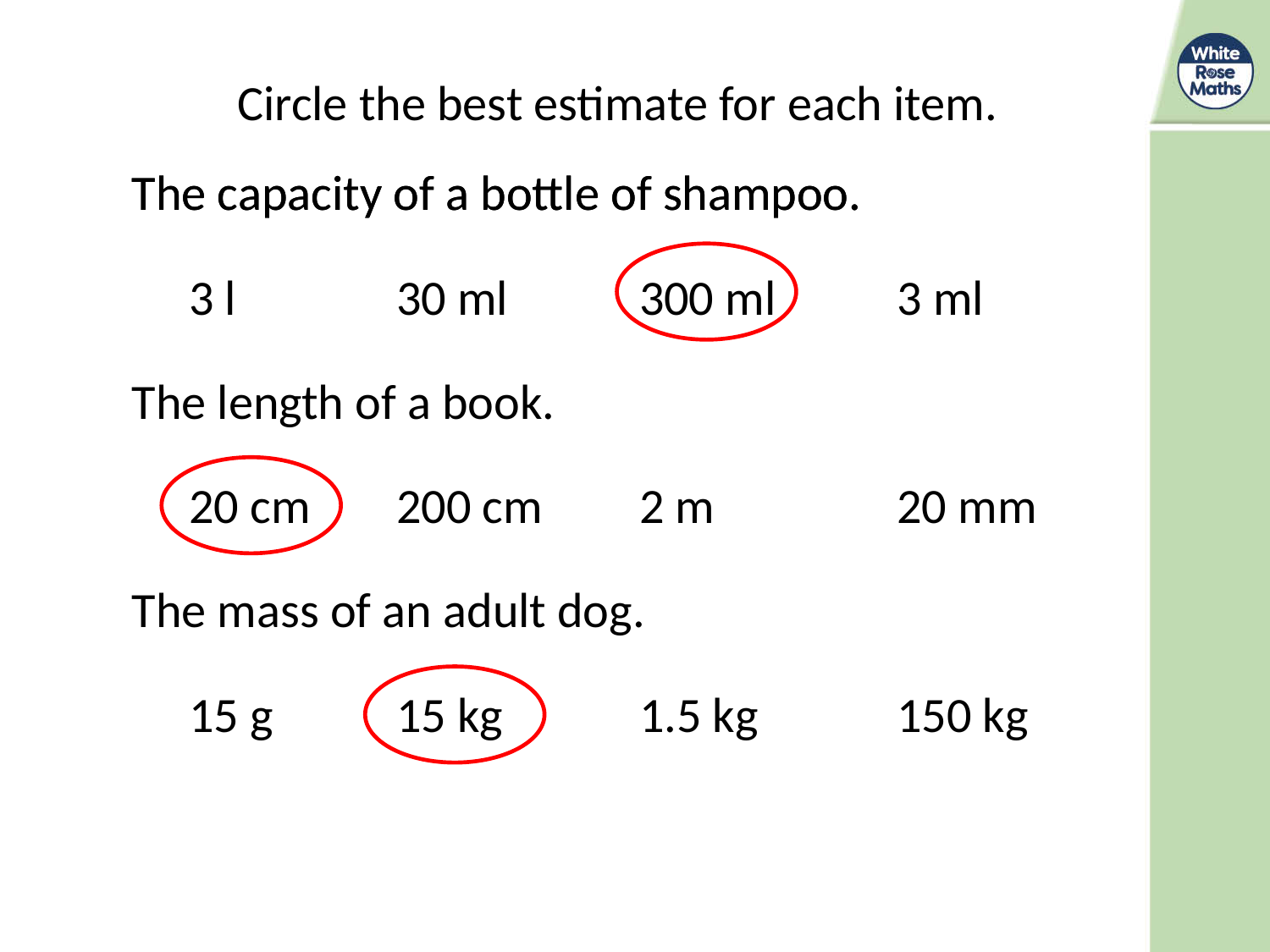

Circle the best estimate for each item.
The capacity of a bottle of shampoo.
The capacity of a bottle of shampoo.

3 l
30 ml
300 ml
3 ml
The length of a book.

20 cm
200 cm
2 m
20 mm
The mass of an adult dog.

15 g
15 kg
1.5 kg
150 kg